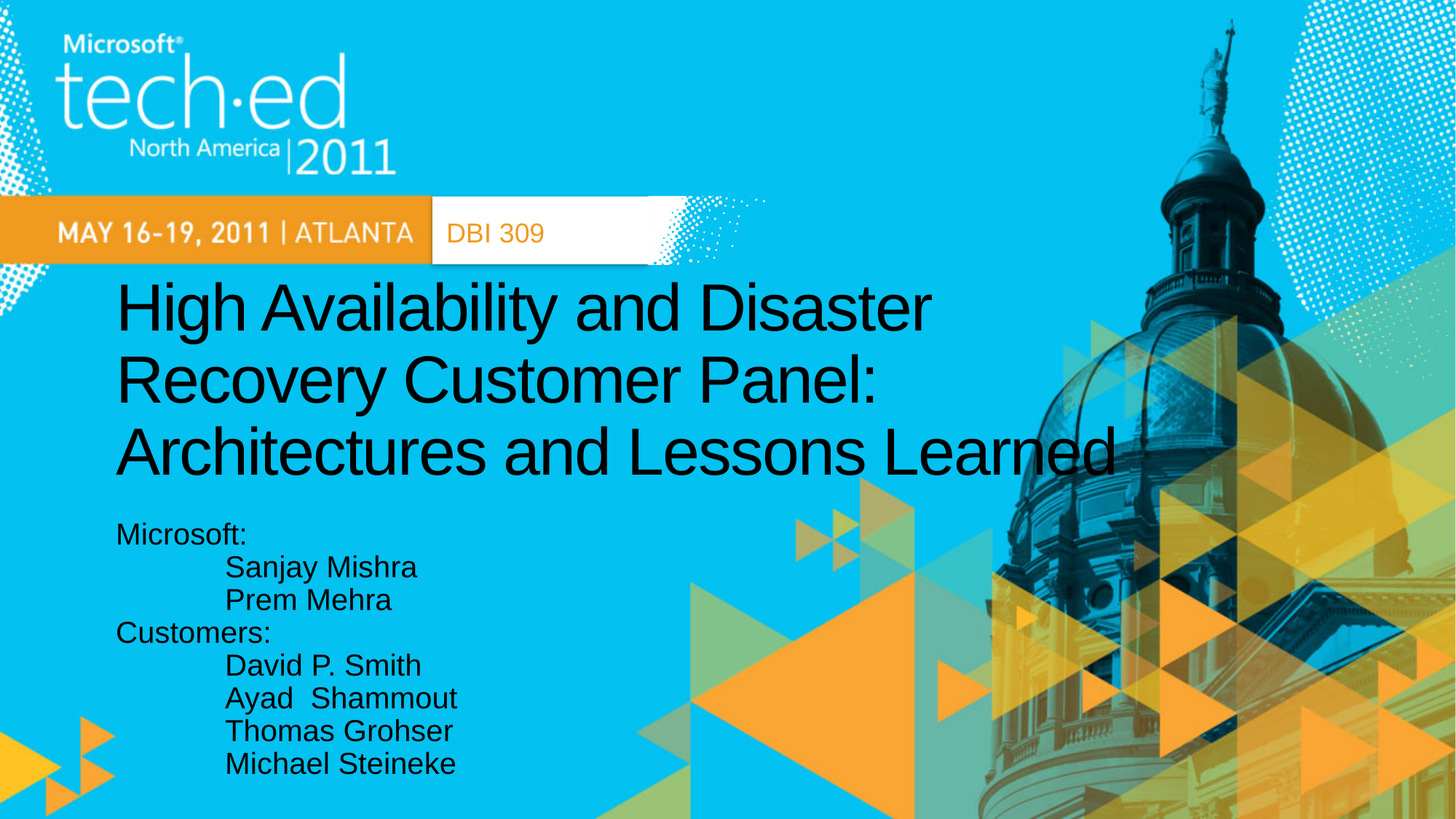

DBI 309
# High Availability and Disaster Recovery Customer Panel: Architectures and Lessons Learned
Microsoft:
	Sanjay Mishra
	Prem Mehra
Customers:
	David P. Smith
	Ayad  Shammout
	Thomas Grohser
	Michael Steineke